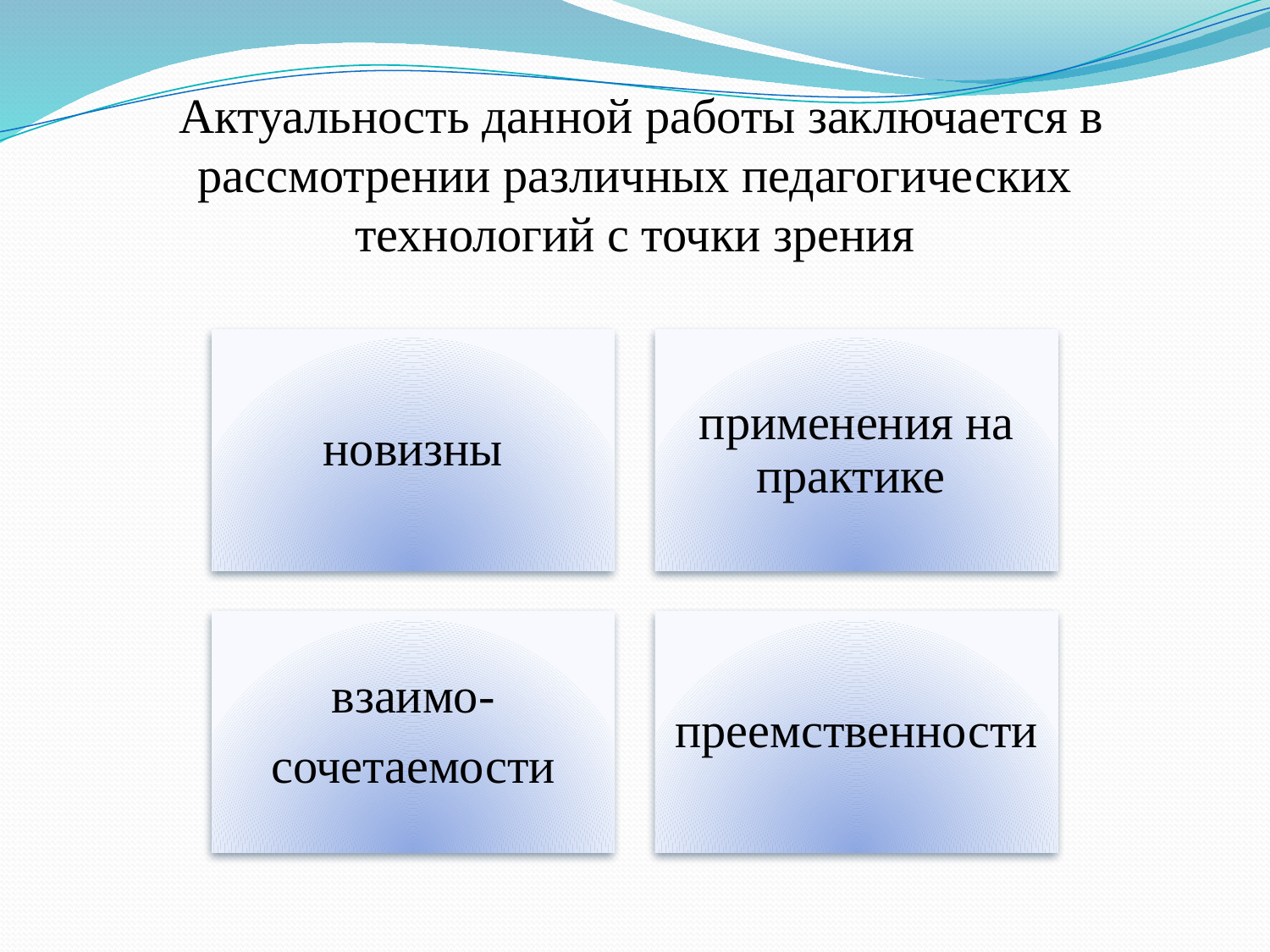

Актуальность данной работы заключается в рассмотрении различных педагогических технологий с точки зрения

новизны
применения на практике
взаимо-
сочетаемости
преемственности